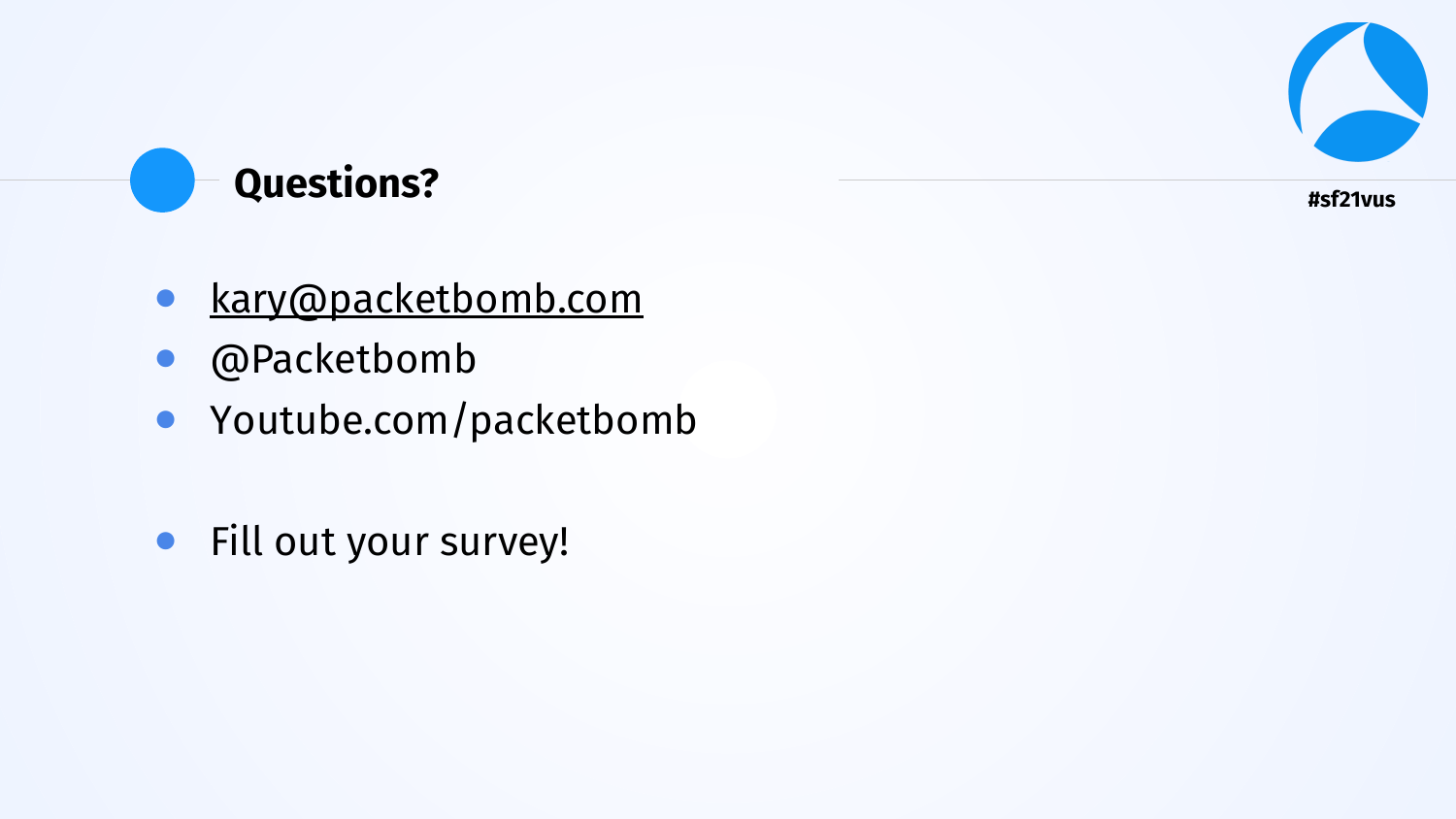

# Questions?
kary@packetbomb.com
@Packetbomb
Youtube.com/packetbomb

Fill out your survey!